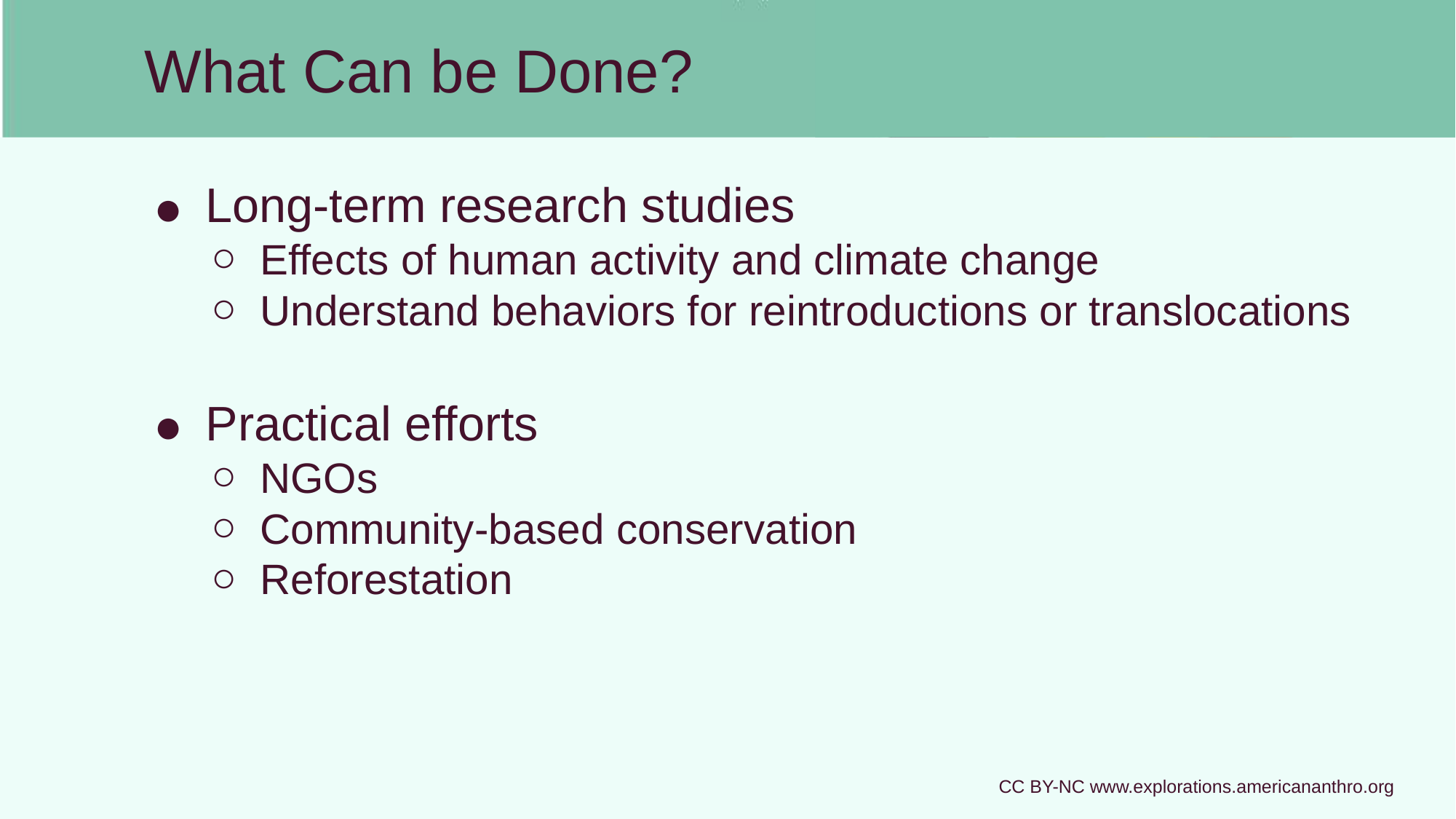

# What Can be Done?
Long-term research studies
Effects of human activity and climate change
Understand behaviors for reintroductions or translocations

Practical efforts
NGOs
Community-based conservation
Reforestation